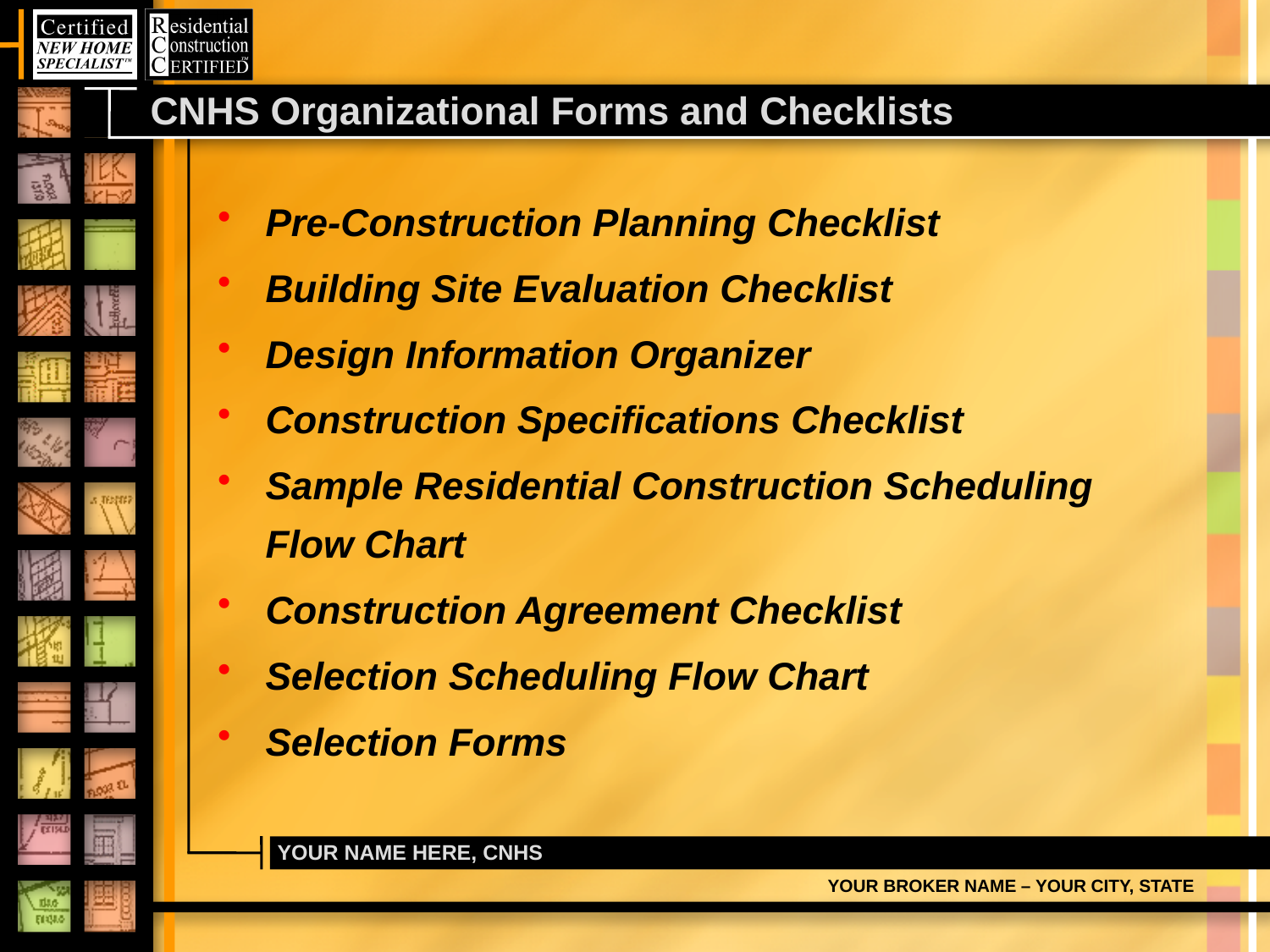

# CNHS Organizational Forms and Checklists
Pre-Construction Planning Checklist
Building Site Evaluation Checklist
Design Information Organizer
Construction Specifications Checklist
Sample Residential Construction Scheduling Flow Chart
Construction Agreement Checklist
Selection Scheduling Flow Chart
Selection Forms
YOUR NAME HERE, CNHS